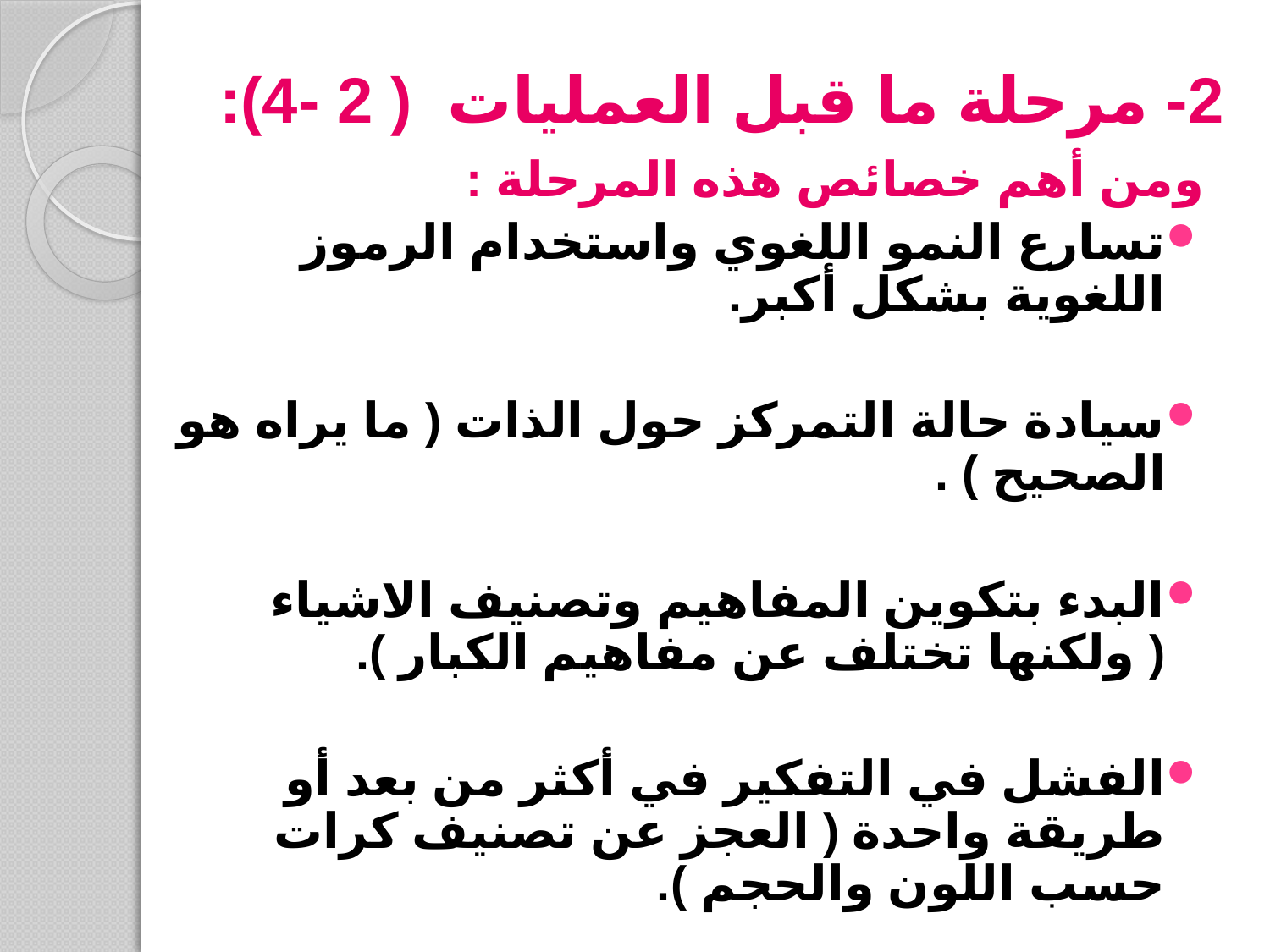

# 2- مرحلة ما قبل العمليات  ( 2 -4):
ومن أهم خصائص هذه المرحلة :
تسارع النمو اللغوي واستخدام الرموز اللغوية بشكل أكبر.

سيادة حالة التمركز حول الذات ( ما يراه هو الصحيح ) .

البدء بتكوين المفاهيم وتصنيف الاشياء  ( ولكنها تختلف عن مفاهيم الكبار ).

الفشل في التفكير في أكثر من بعد أو طريقة واحدة ( العجز عن تصنيف كرات حسب اللون والحجم ).